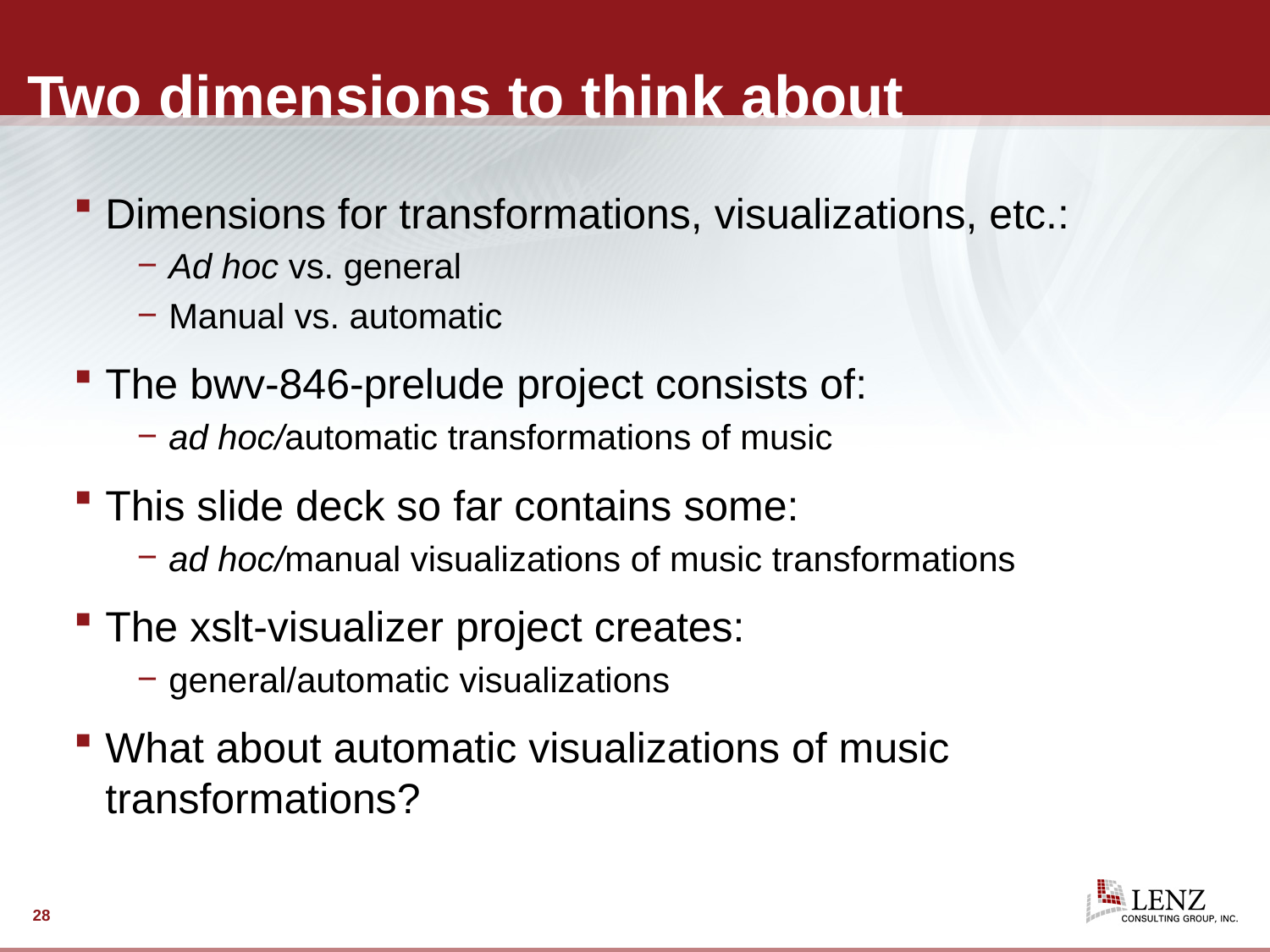

# Two dimensions to think about
Dimensions for transformations, visualizations, etc.:
Ad hoc vs. general
Manual vs. automatic
The bwv-846-prelude project consists of:
ad hoc/automatic transformations of music
This slide deck so far contains some:
ad hoc/manual visualizations of music transformations
The xslt-visualizer project creates:
general/automatic visualizations
What about automatic visualizations of music transformations?
28